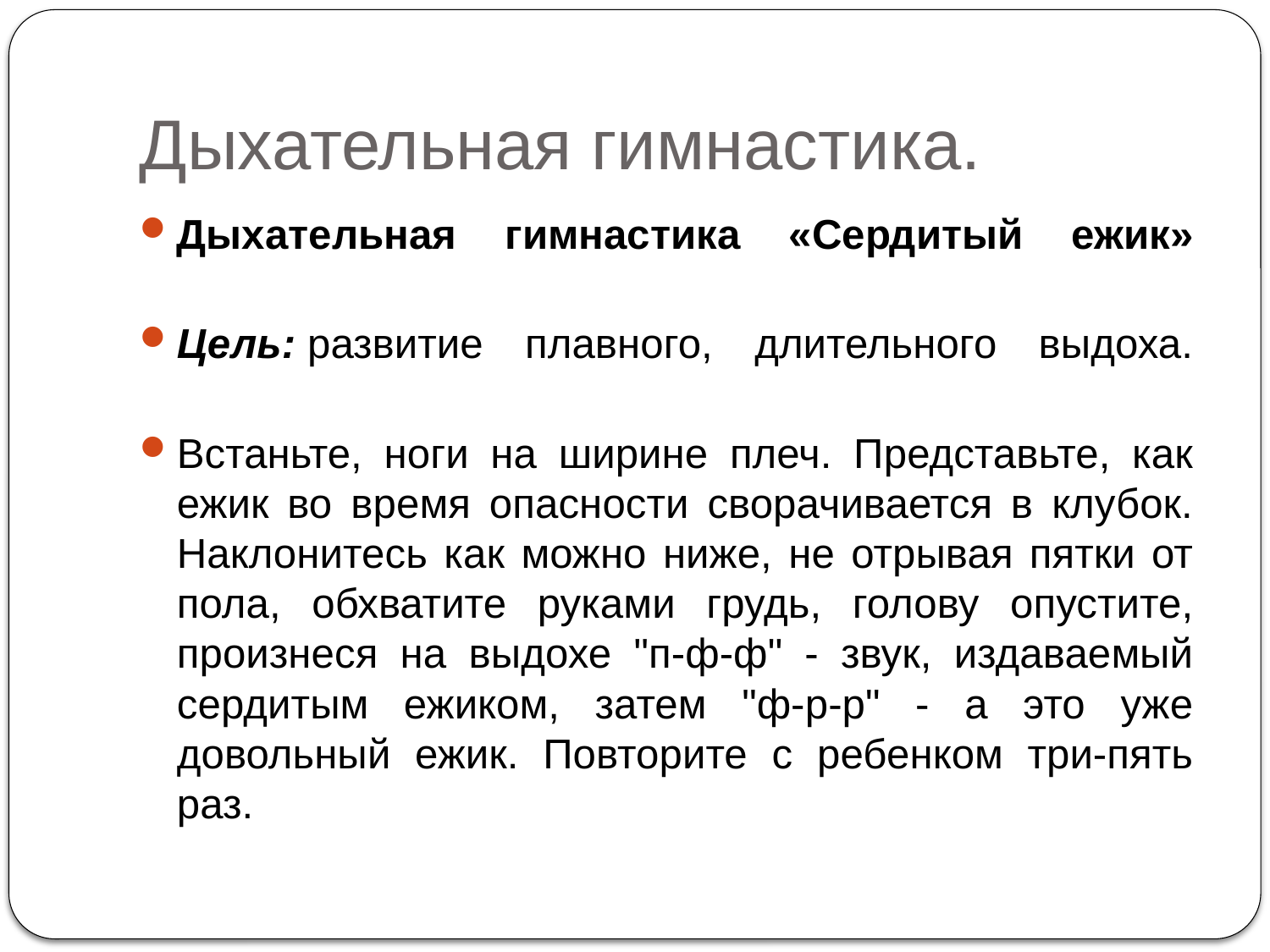

# Дыхательная гимнастика.
Дыхательная гимнастика «Сердитый ежик»
Цель: развитие плавного, длительного выдоха.
Встаньте, ноги на ширине плеч. Представьте, как ежик во время опасности сворачивается в клубок. Наклонитесь как можно ниже, не отрывая пятки от пола, обхватите руками грудь, голову опустите, произнеся на выдохе "п-ф-ф" - звук, издаваемый сердитым ежиком, затем "ф-р-р" - а это уже довольный ежик. Повторите с ребенком три-пять раз.